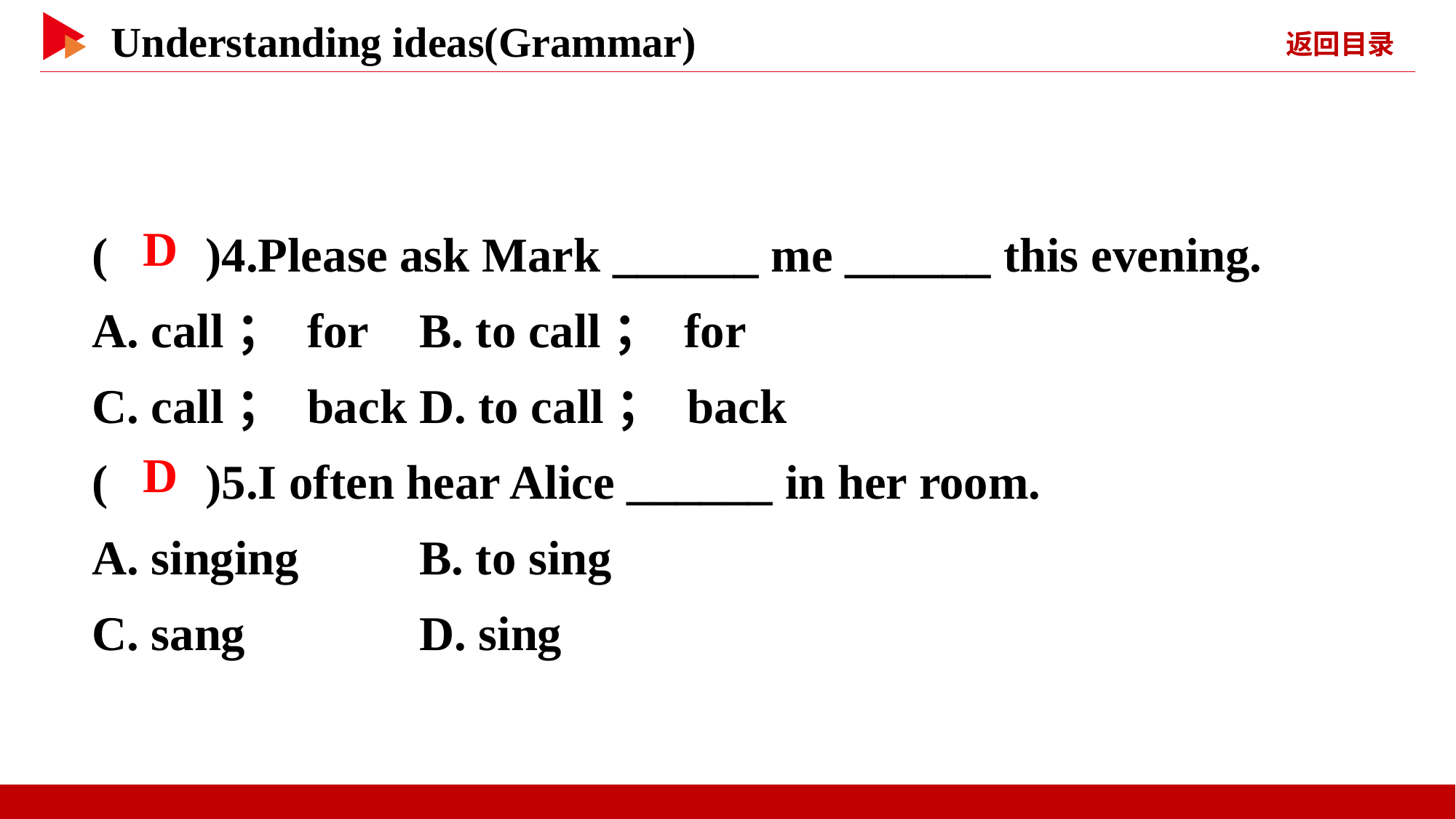

(        )4.Please ask Mark ______ me ______ this evening.
A. call； for	B. to call； for
C. call； back	D. to call； back
(        )5.I often hear Alice ______ in her room.
A. singing		B. to sing
C. sang		D. sing
   D
   D